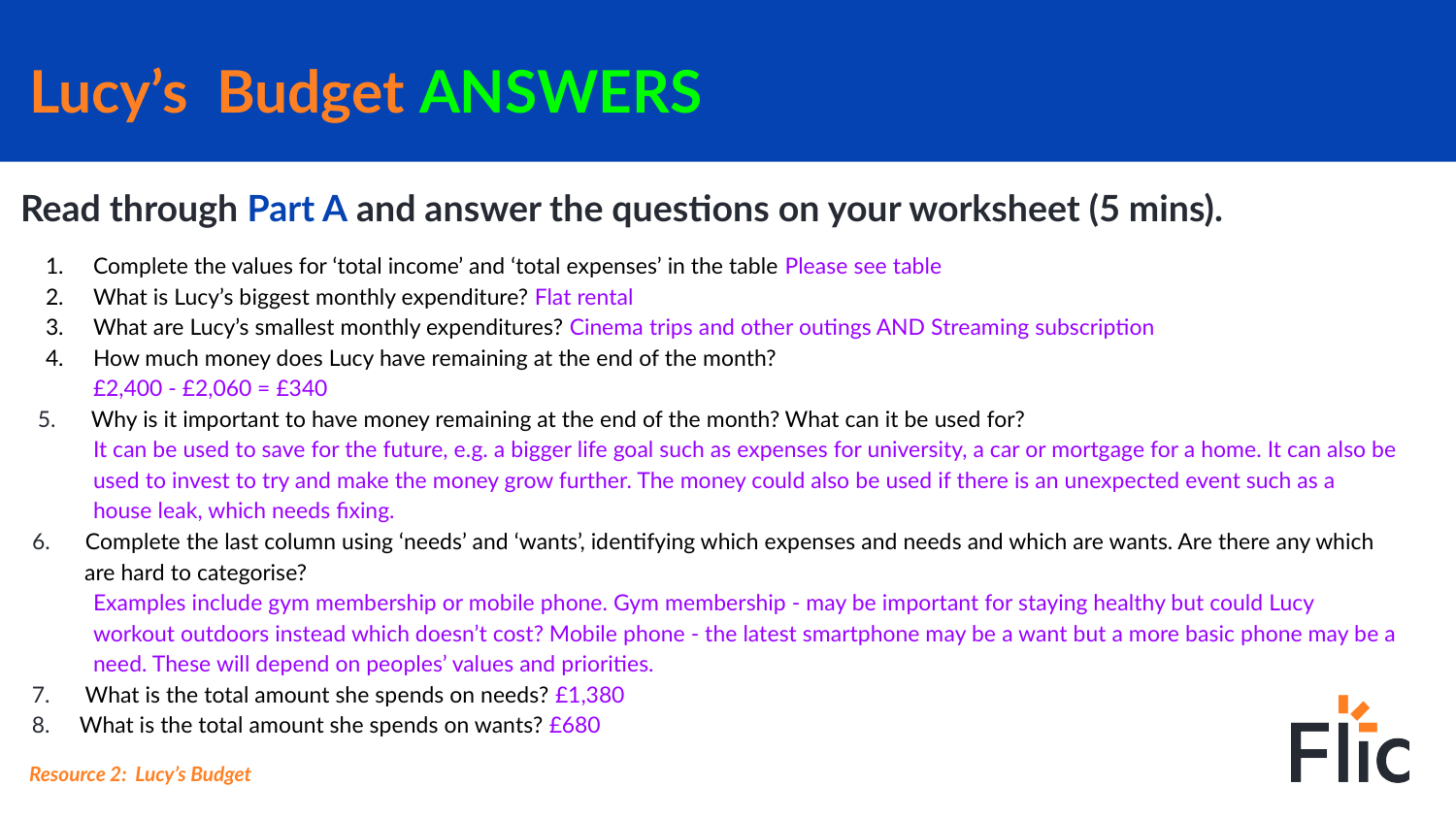

Lucy’s  Budget ANSWERS
Read through Part A and answer the questions on your worksheet (5 mins).

Complete the values for ‘total income’ and ‘total expenses’ in the table Please see table
What is Lucy’s biggest monthly expenditure? Flat rental
What are Lucy’s smallest monthly expenditures? Cinema trips and other outings AND Streaming subscription
How much money does Lucy have remaining at the end of the month?
£2,400 - £2,060 = £340
   5.      Why is it important to have money remaining at the end of the month? What can it be used for?
It can be used to save for the future, e.g. a bigger life goal such as expenses for university, a car or mortgage for a home. It can also be used to invest to try and make the money grow further. The money could also be used if there is an unexpected event such as a house leak, which needs fixing.
  6.      Complete the last column using ‘needs’ and ‘wants’, identifying which expenses and needs and which are wants. Are there any which
           are hard to categorise?
Examples include gym membership or mobile phone. Gym membership - may be important for staying healthy but could Lucy workout outdoors instead which doesn’t cost? Mobile phone - the latest smartphone may be a want but a more basic phone may be a need. These will depend on peoples’ values and priorities.
  7.      What is the total amount she spends on needs? £1,380
  8.     What is the total amount she spends on wants? £680

Resource 2:  Lucy’s Budget